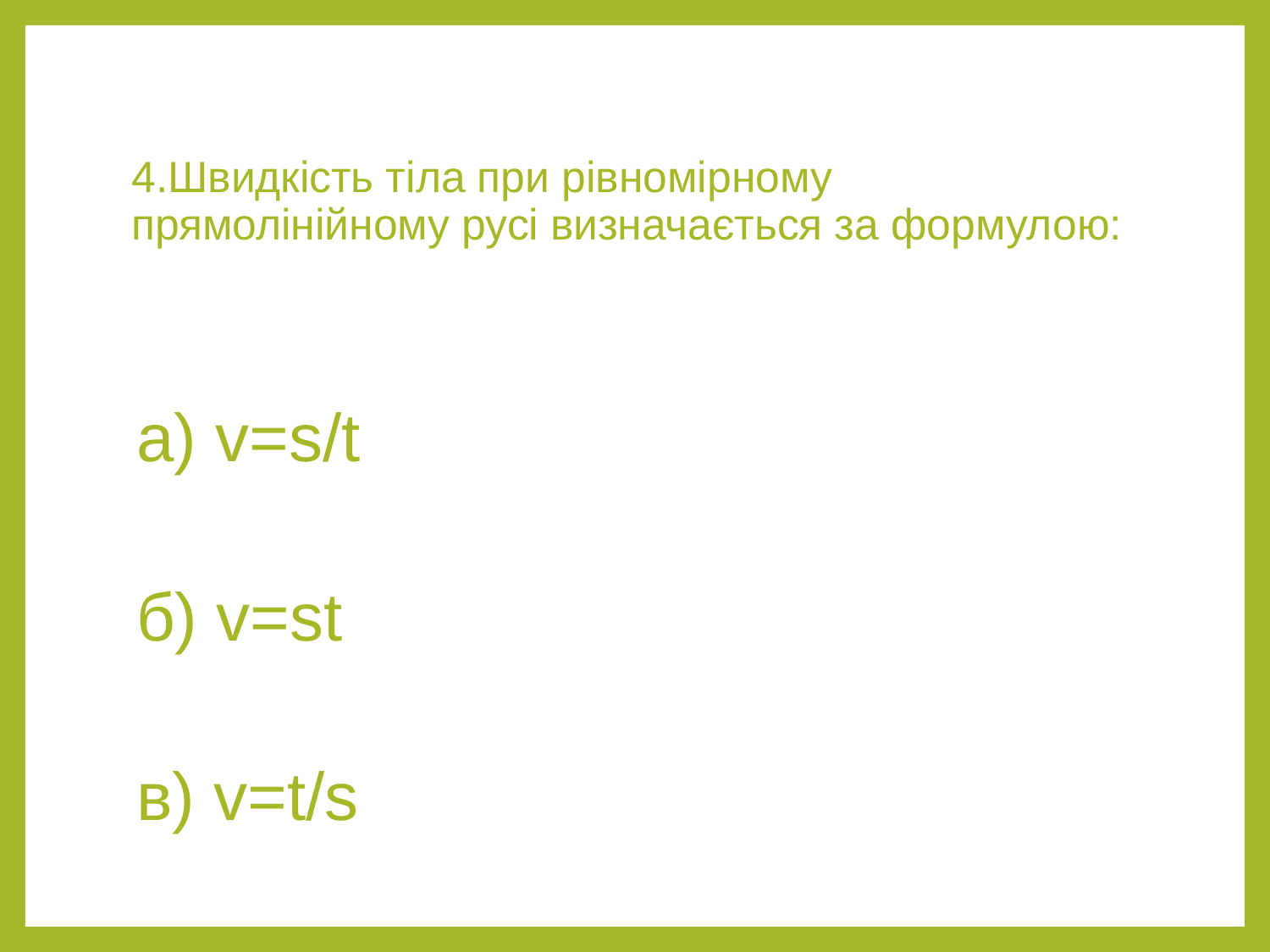

# 4.Швидкість тіла при рівномірному прямолінійному русі визначається за формулою:

а) v=s/t

б) v=st

в) v=t/s